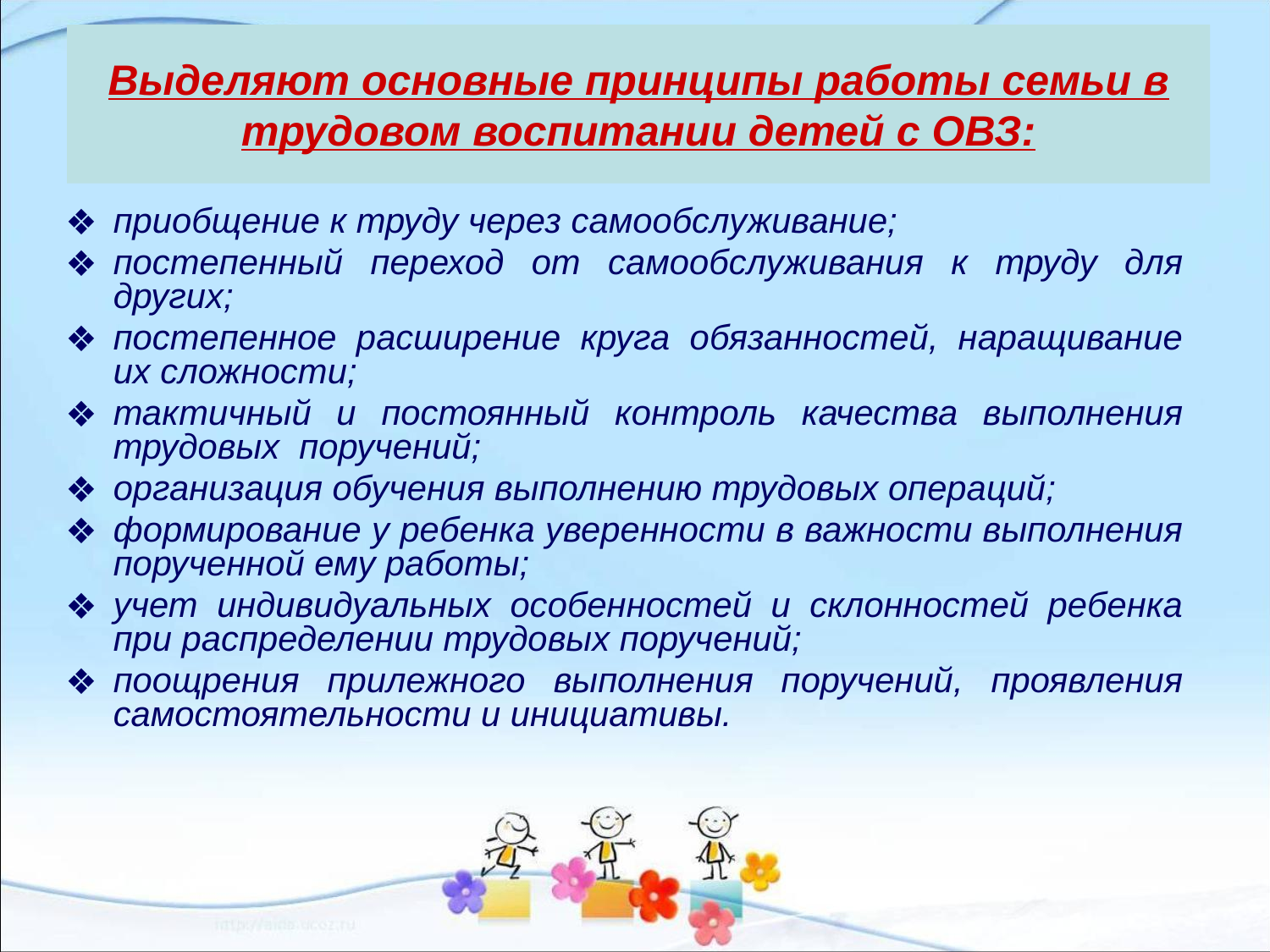

# Выделяют основные принципы работы семьи в трудовом воспитании детей с ОВЗ:
приобщение к труду через самообслуживание;
постепенный переход от самообслуживания к труду для других;
постепенное расширение круга обязанностей, наращивание их сложности;
тактичный и постоянный контроль качества выполнения трудовых  поручений;
организация обучения выполнению трудовых операций;
формирование у ребенка уверенности в важности выполнения порученной ему работы;
учет индивидуальных особенностей и склонностей ребенка при распределении трудовых поручений;
поощрения прилежного выполнения поручений, проявления самостоятельности и инициативы.